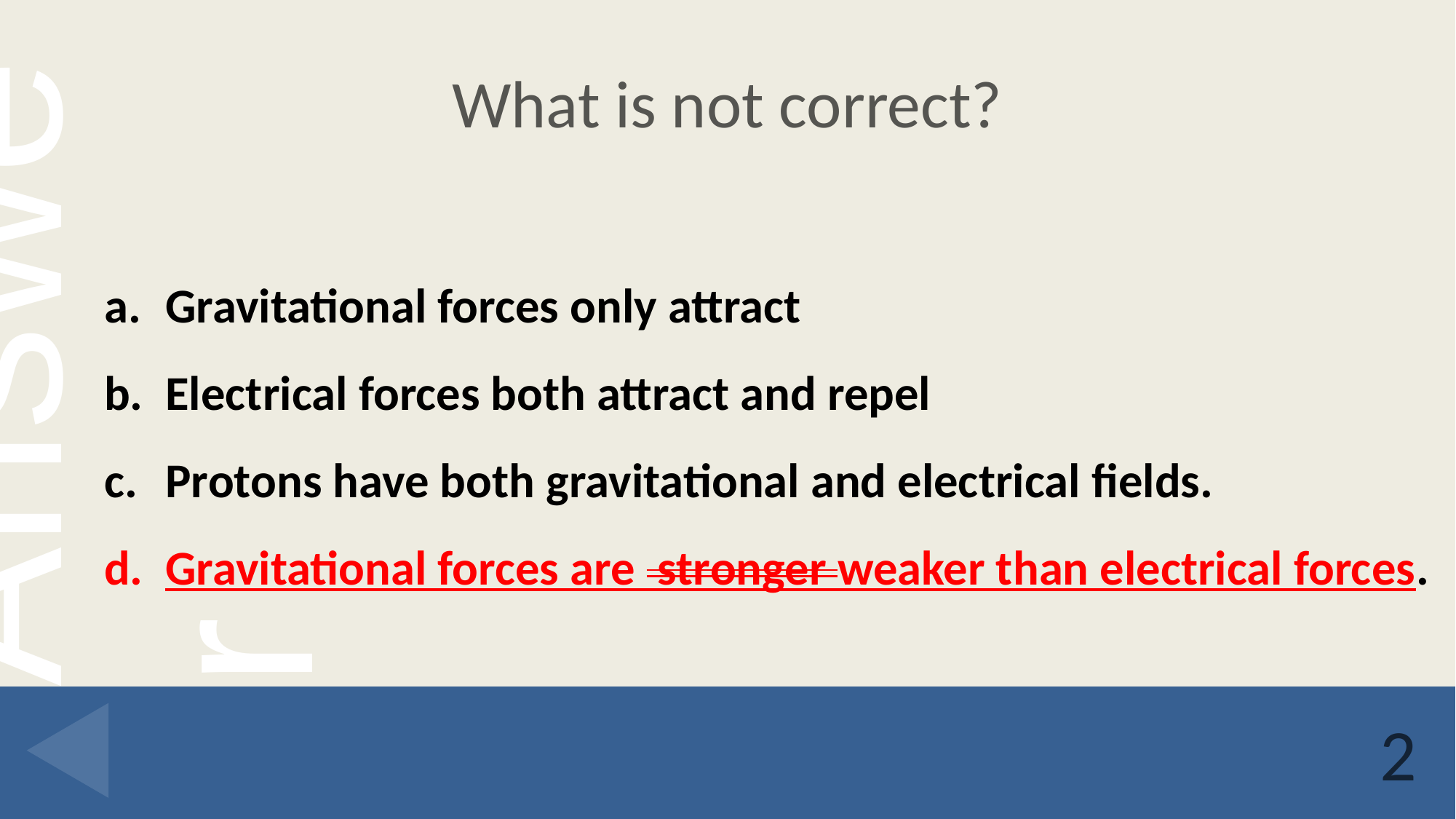

# What is not correct?
Gravitational forces only attract
Electrical forces both attract and repel
Protons have both gravitational and electrical fields.
Gravitational forces are  stronger weaker than electrical forces.
2